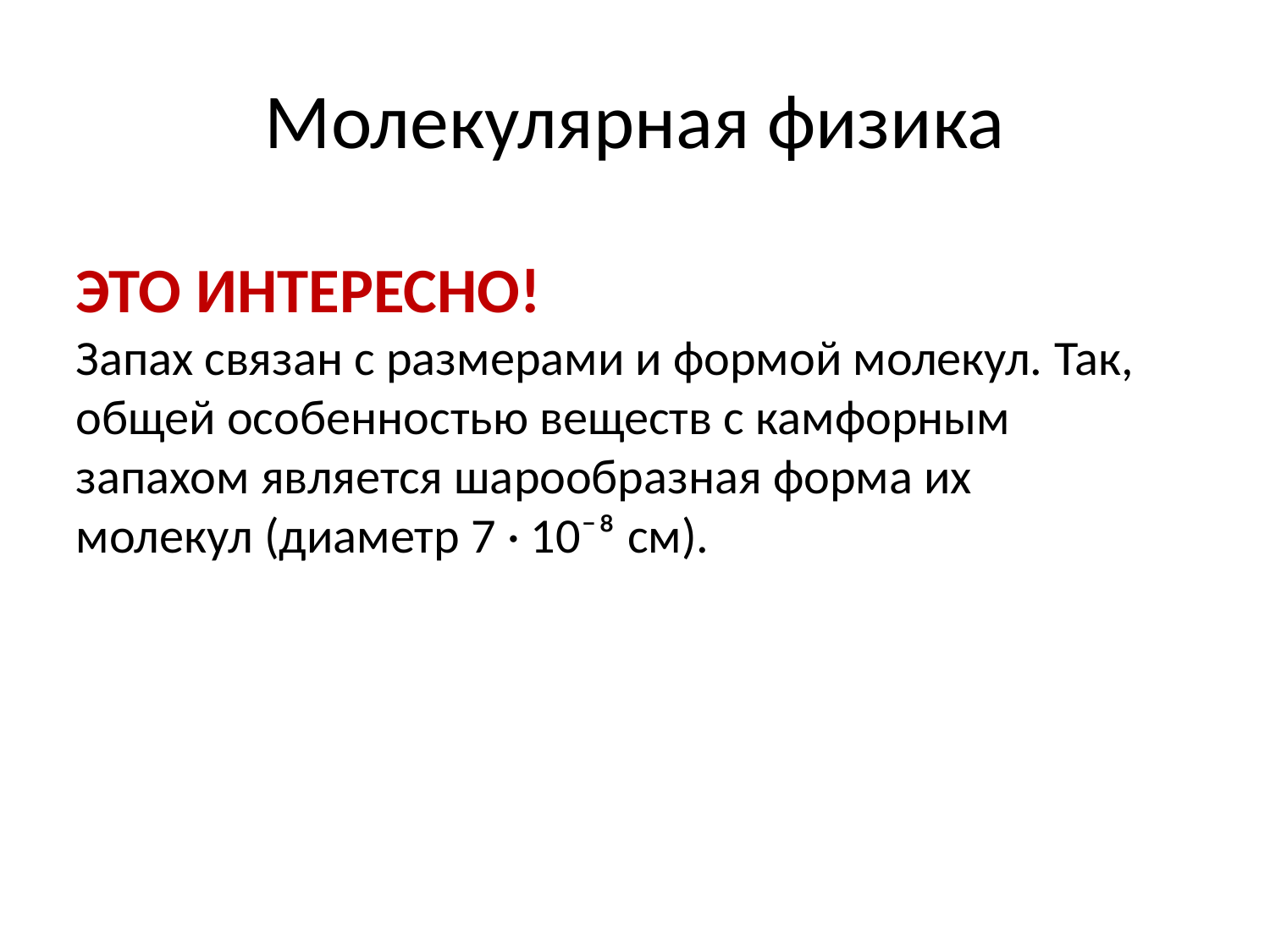

# Молекулярная физика
ЭТО ИНТЕРЕСНО!
Запах связан с размерами и формой молекул. Так, общей особенностью веществ с камфорным запахом является шарообразная форма их молекул (диаметр 7 · 10⁻⁸ см).